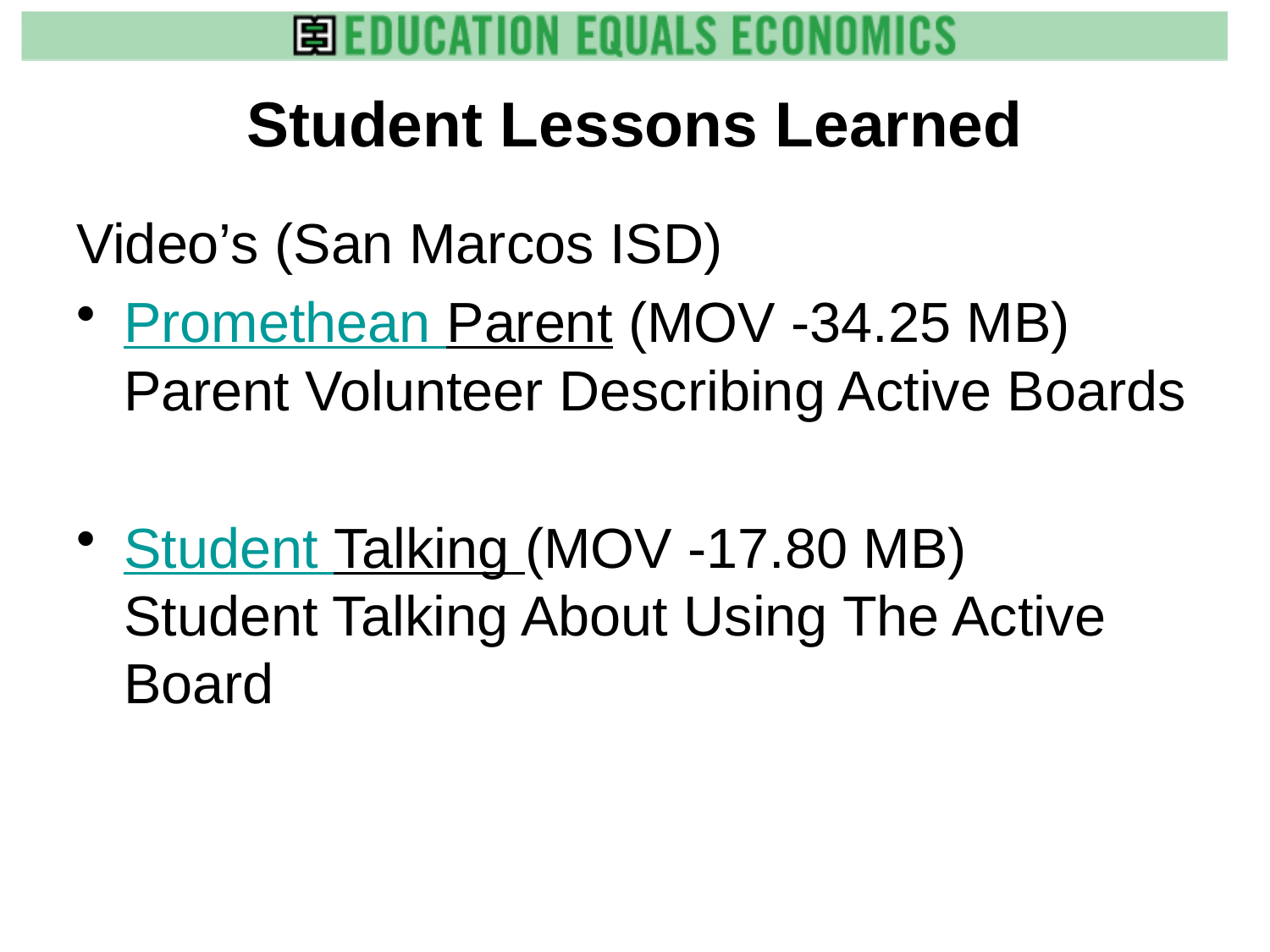

# Student Lessons Learned
Video’s (San Marcos ISD)
Promethean Parent (MOV -34.25 MB)
Parent Volunteer Describing Active Boards

Student Talking (MOV -17.80 MB)
Student Talking About Using The Active Board